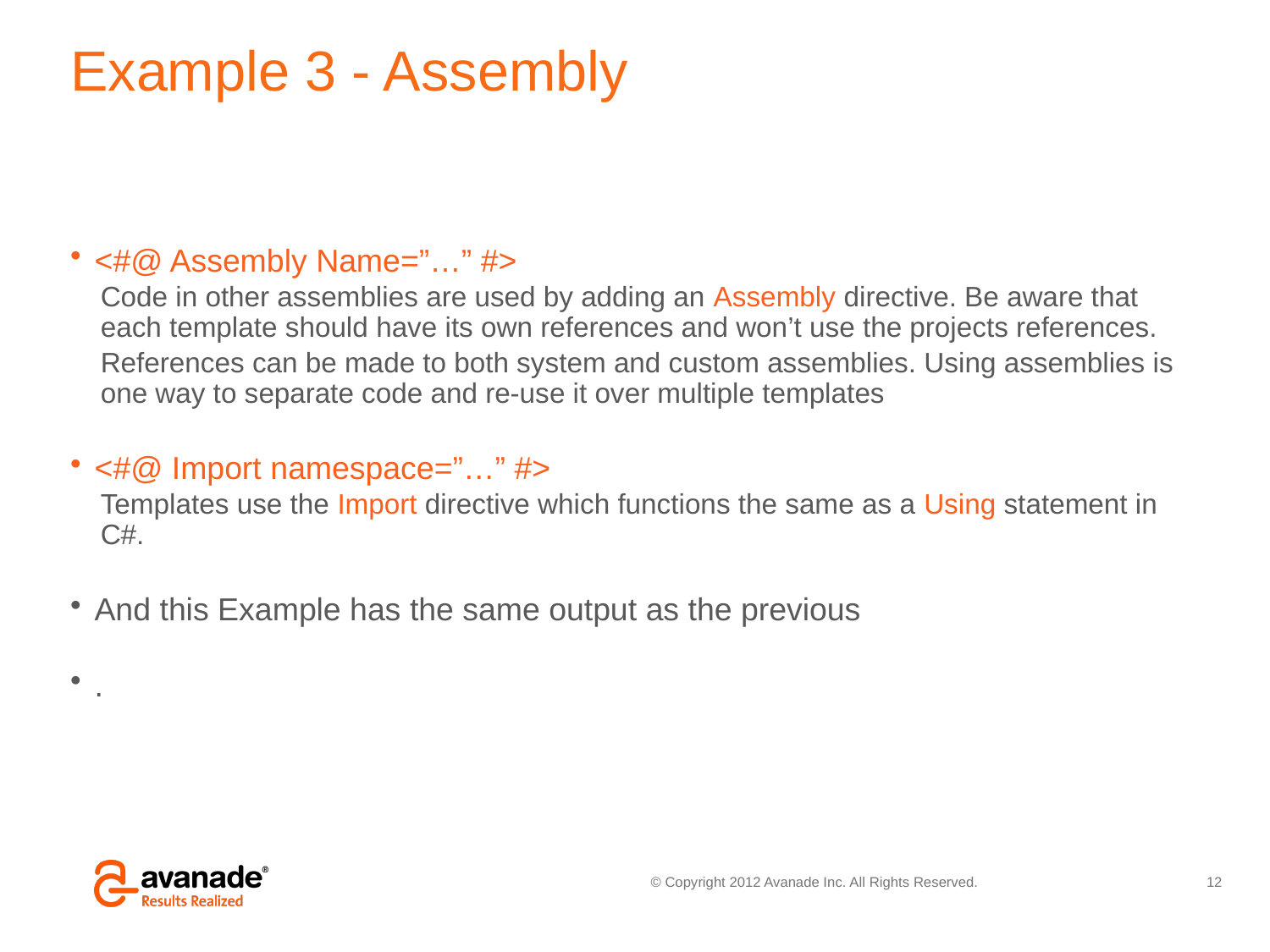

# Example 3 - Assembly

<#@ Assembly Name=”…” #>
Code in other assemblies are used by adding an Assembly directive. Be aware that each template should have its own references and won’t use the projects references.
References can be made to both system and custom assemblies. Using assemblies is one way to separate code and re-use it over multiple templates

<#@ Import namespace=”…” #>
Templates use the Import directive which functions the same as a Using statement in C#.

And this Example has the same output as the previous

.
12